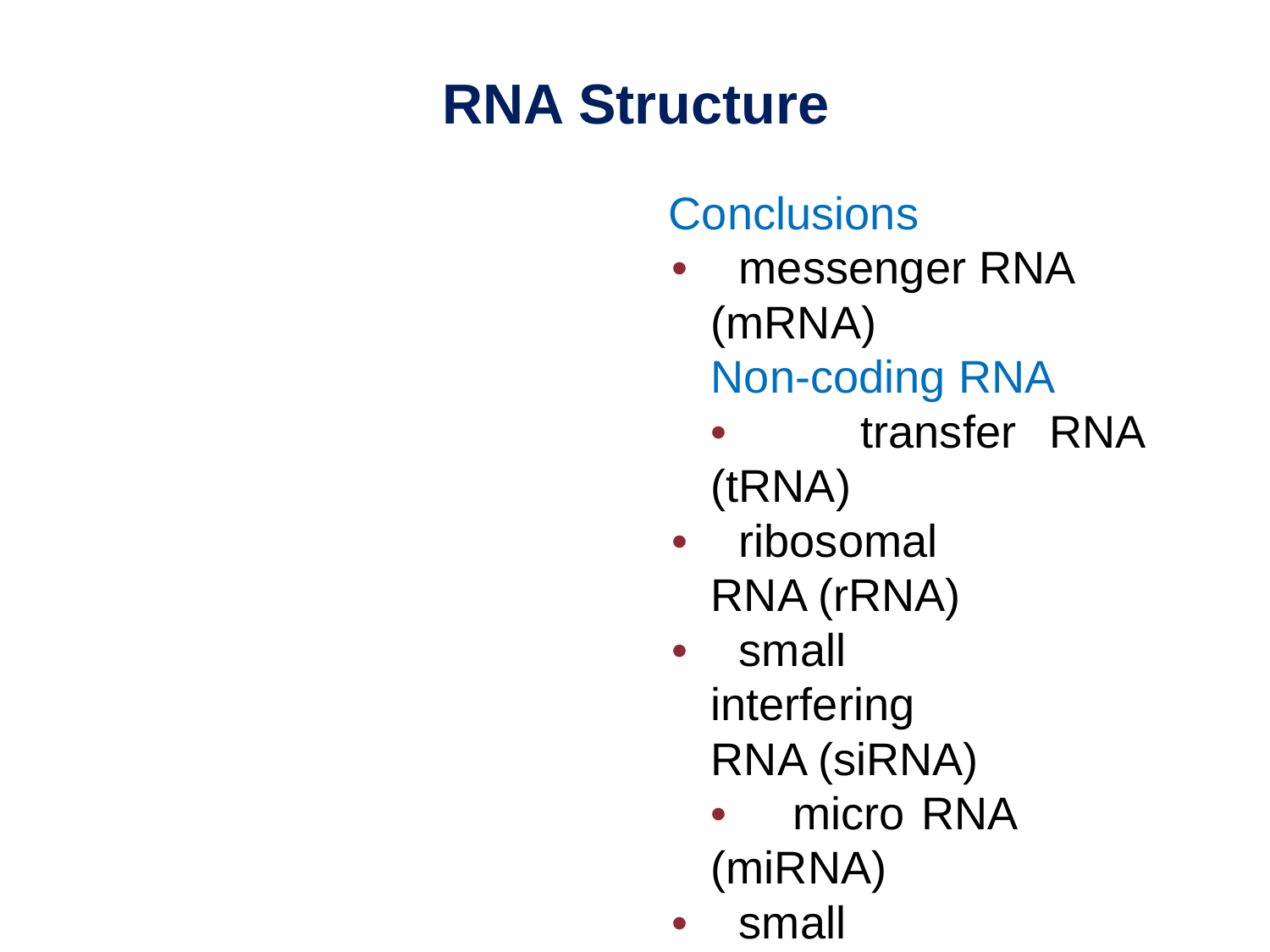

RNA Structure
Conclusions
•    messenger RNA (mRNA)
Non-coding RNA
•    transfer RNA (tRNA)
•    ribosomal RNA (rRNA)
•    small interfering RNA (siRNA)
•    micro RNA (miRNA)
•    small nucleolar RNA (snoRNA)